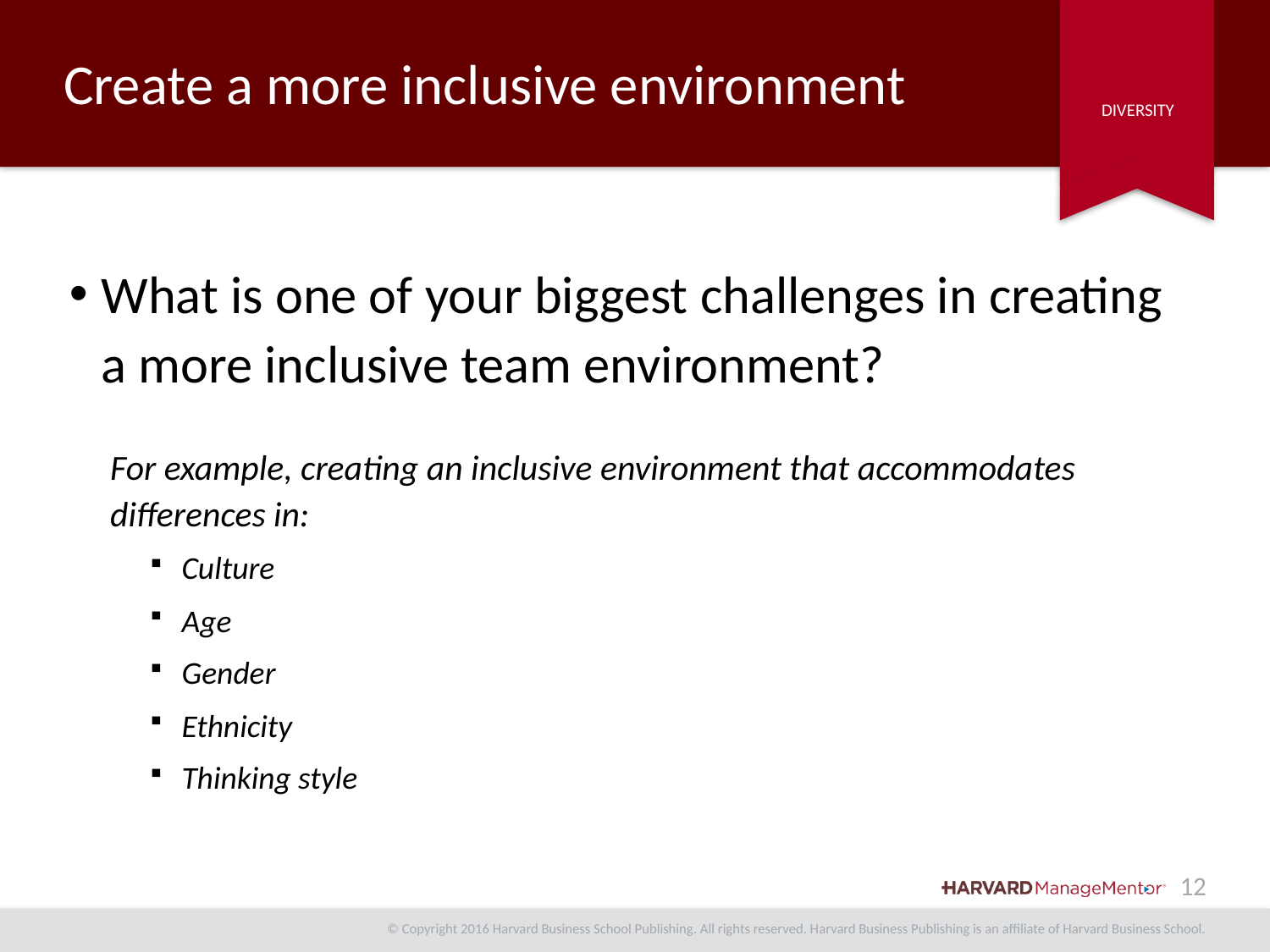

# Create a more inclusive environment
What is one of your biggest challenges in creating a more inclusive team environment?

For example, creating an inclusive environment that accommodates differences in:
Culture
Age
Gender
Ethnicity
Thinking style